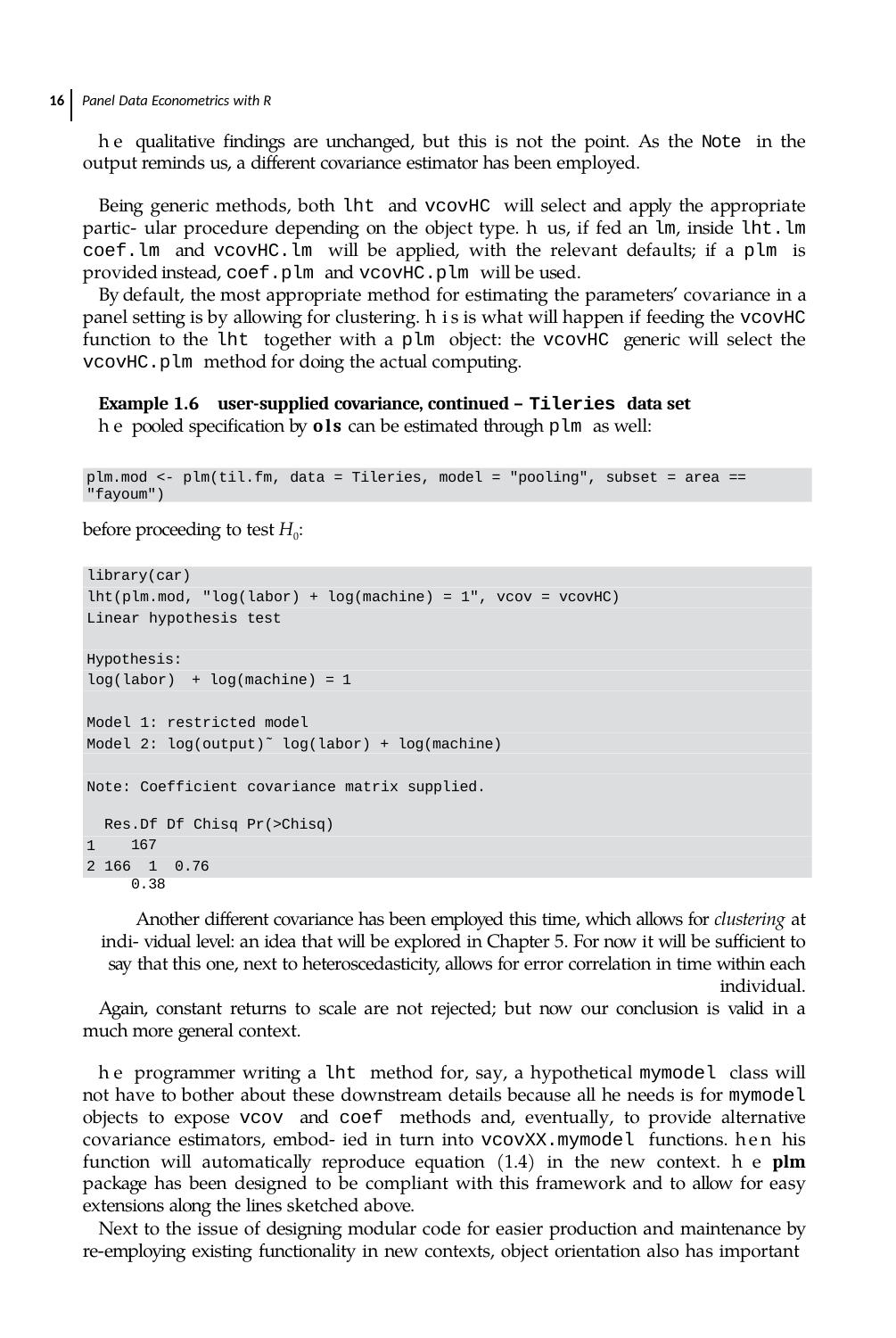

16  Panel Data Econometrics with R

he qualitative ﬁndings are unchanged, but this is not the point. As the Note in the output reminds us, a different covariance estimator has been employed.

Being generic methods, both lht and vcovHC will select and apply the appropriate partic- ular procedure depending on the object type. hus, if fed an lm, inside lht.lm coef.lm and vcovHC.lm will be applied, with the relevant defaults; if a plm is provided instead, coef.plm and vcovHC.plm will be used.
By default, the most appropriate method for estimating the parameters’ covariance in a panel setting is by allowing for clustering. his is what will happen if feeding the vcovHC function to the lht together with a plm object: the vcovHC generic will select the vcovHC.plm method for doing the actual computing.

Example 1.6  user-supplied covariance, continued – Tileries data set
he pooled speciﬁcation by ols can be estimated through plm as well:

plm.mod <- plm(til.fm, data = Tileries, model = "pooling", subset = area == "fayoum")
before proceeding to test H0:

library(car)
lht(plm.mod, "log(labor) + log(machine) = 1", vcov = vcovHC) Linear hypothesis test

Hypothesis:
log(labor) + log(machine) = 1

Model 1: restricted model
Model 2: log(output) ̃ log(labor) + log(machine)

Note: Coefficient covariance matrix supplied.

Res.Df Df Chisq Pr(>Chisq) 167
166 1 0.76	0.38
1
2
Another different covariance has been employed this time, which allows for clustering at indi- vidual level: an idea that will be explored in Chapter 5. For now it will be suﬃcient to say that this one, next to heteroscedasticity, allows for error correlation in time within each individual.
Again, constant returns to scale are not rejected; but now our conclusion is valid in a much more general context.

he programmer writing a lht method for, say, a hypothetical mymodel class will not have to bother about these downstream details because all he needs is for mymodel objects to expose vcov and coef methods and, eventually, to provide alternative covariance estimators, embod- ied in turn into vcovXX.mymodel functions. hen his function will automatically reproduce equation (1.4) in the new context. he plm package has been designed to be compliant with this framework and to allow for easy extensions along the lines sketched above.
Next to the issue of designing modular code for easier production and maintenance by re-employing existing functionality in new contexts, object orientation also has important